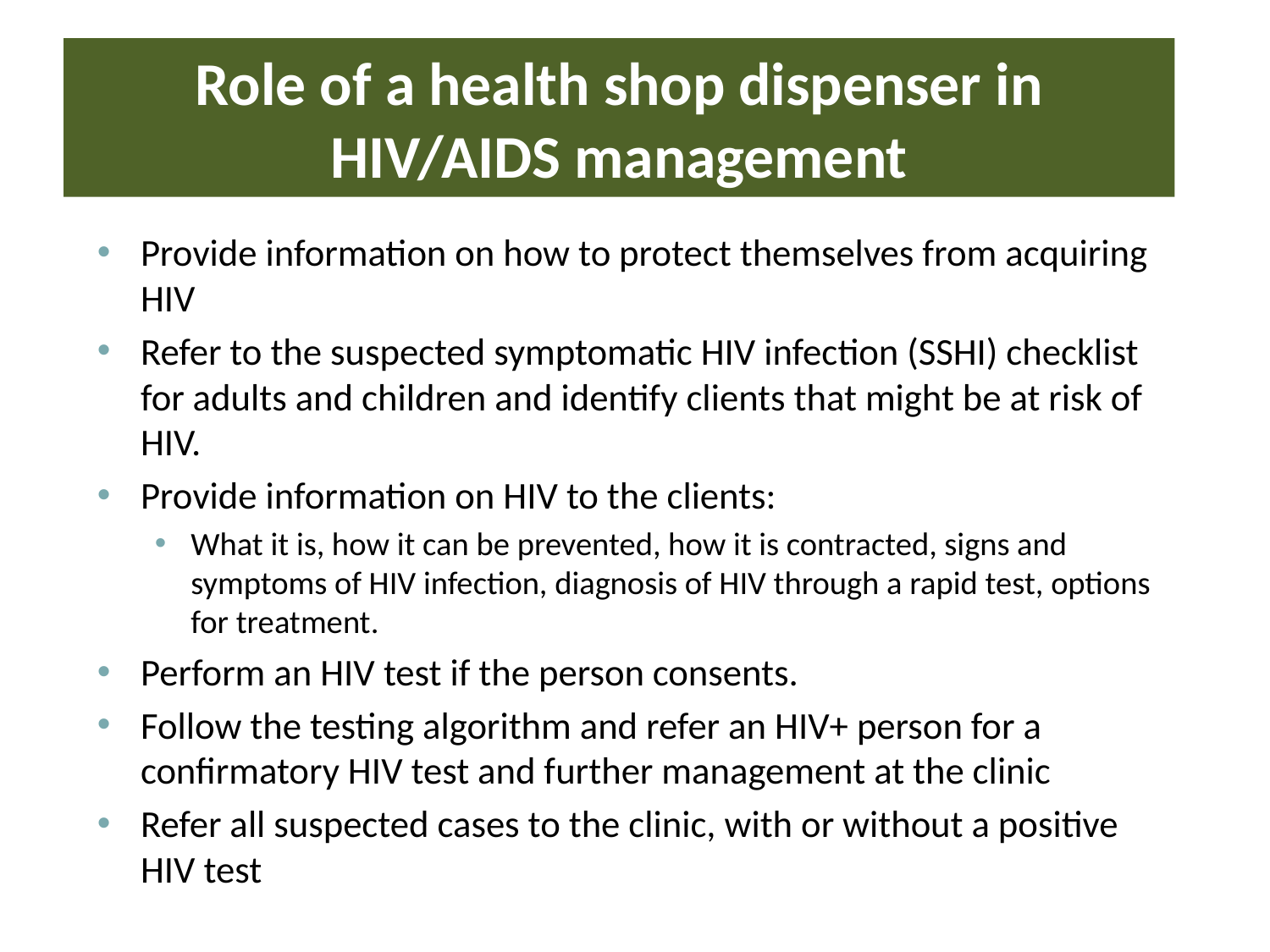

# Role of a health shop dispenser in HIV/AIDS management
Provide information on how to protect themselves from acquiring HIV
Refer to the suspected symptomatic HIV infection (SSHI) checklist for adults and children and identify clients that might be at risk of HIV.
Provide information on HIV to the clients:
What it is, how it can be prevented, how it is contracted, signs and symptoms of HIV infection, diagnosis of HIV through a rapid test, options for treatment.
Perform an HIV test if the person consents.
Follow the testing algorithm and refer an HIV+ person for a confirmatory HIV test and further management at the clinic
Refer all suspected cases to the clinic, with or without a positive HIV test